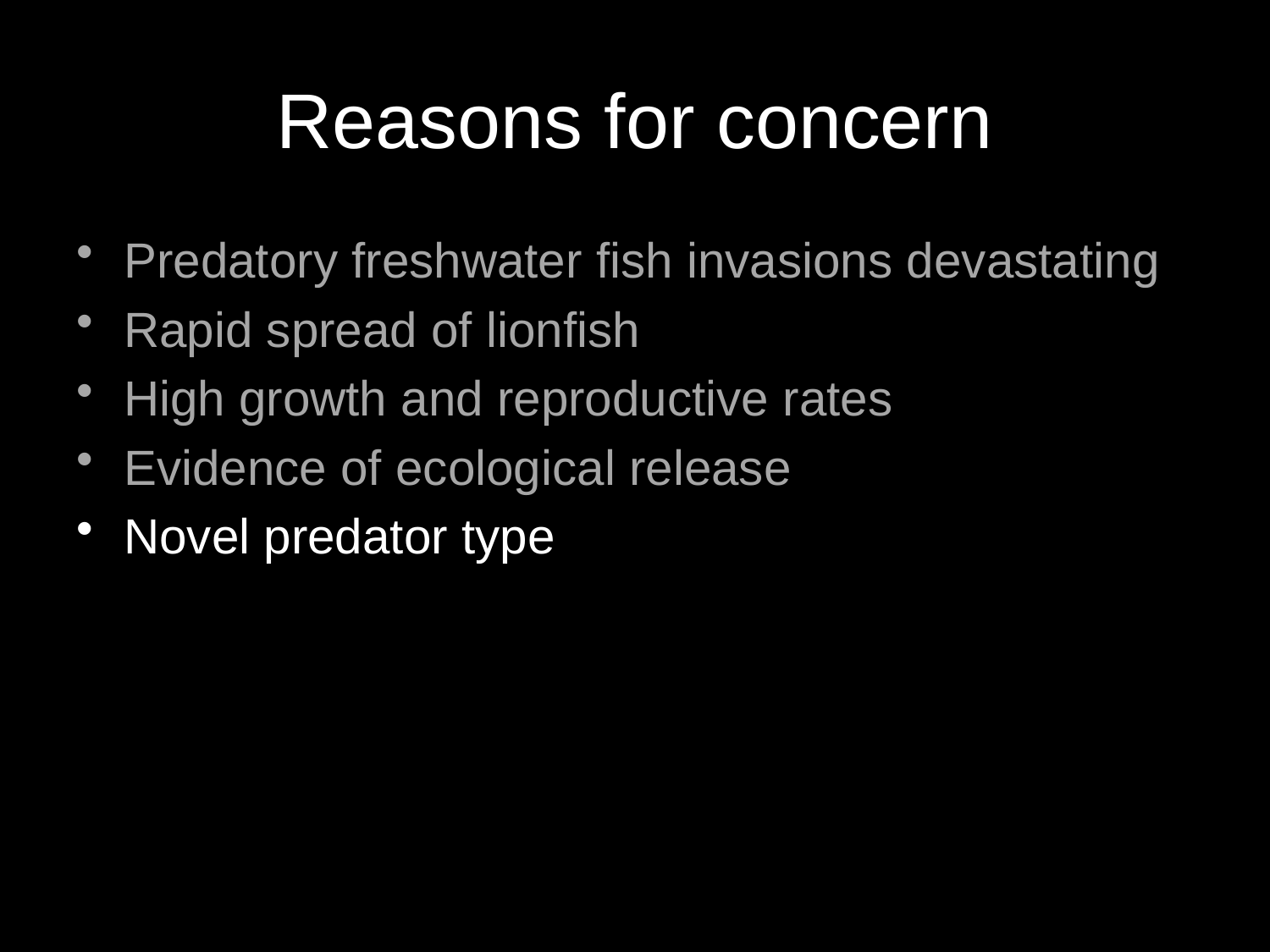

# Reasons for concern
Predatory freshwater fish invasions devastating
Rapid spread of lionfish
High growth and reproductive rates
Evidence of ecological release
Novel predator type
Few natural controls